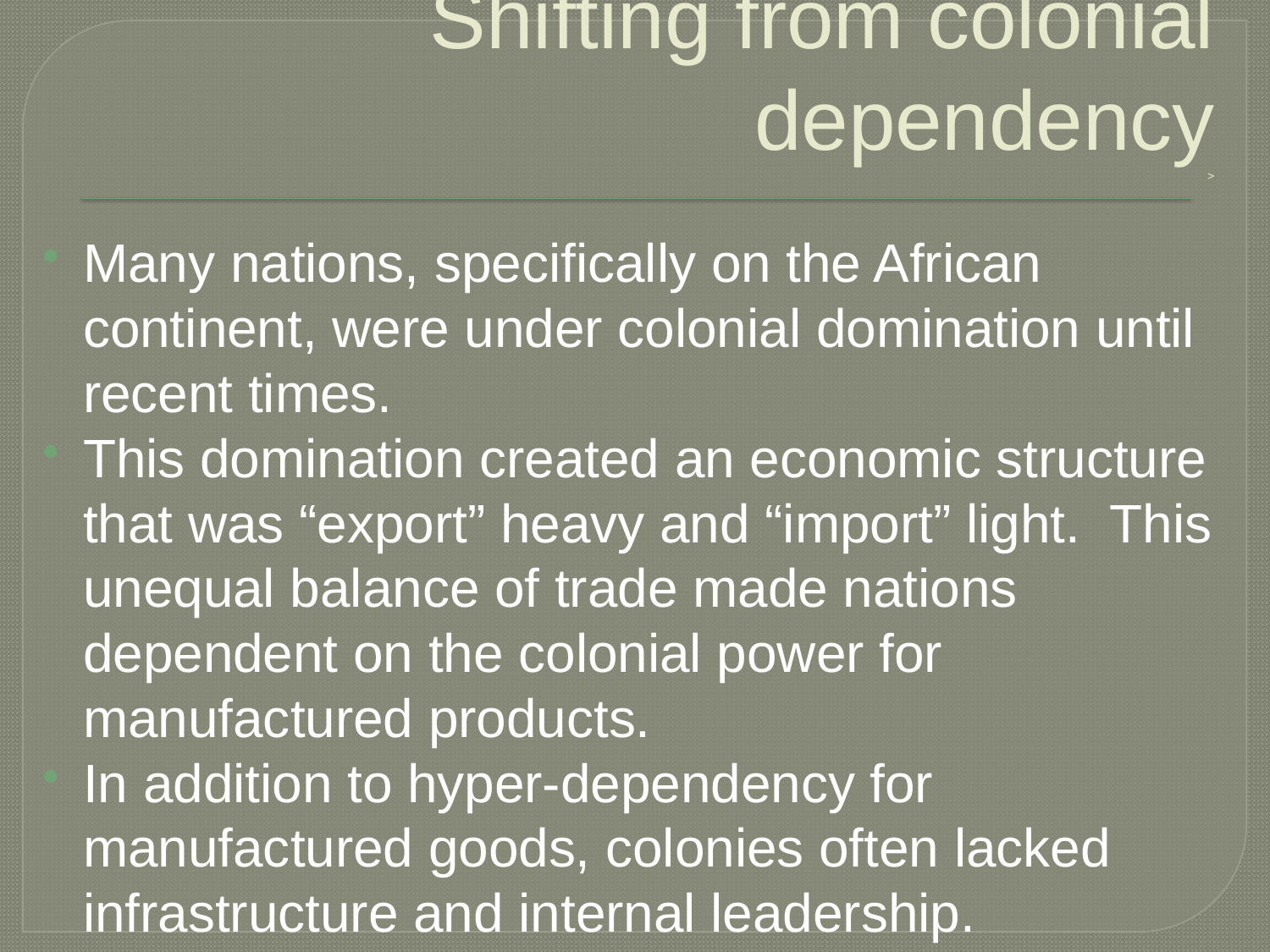

# Shifting from colonial dependency >
Many nations, specifically on the African continent, were under colonial domination until recent times.
This domination created an economic structure that was “export” heavy and “import” light.  This unequal balance of trade made nations dependent on the colonial power for manufactured products.
In addition to hyper-dependency for manufactured goods, colonies often lacked infrastructure and internal leadership.